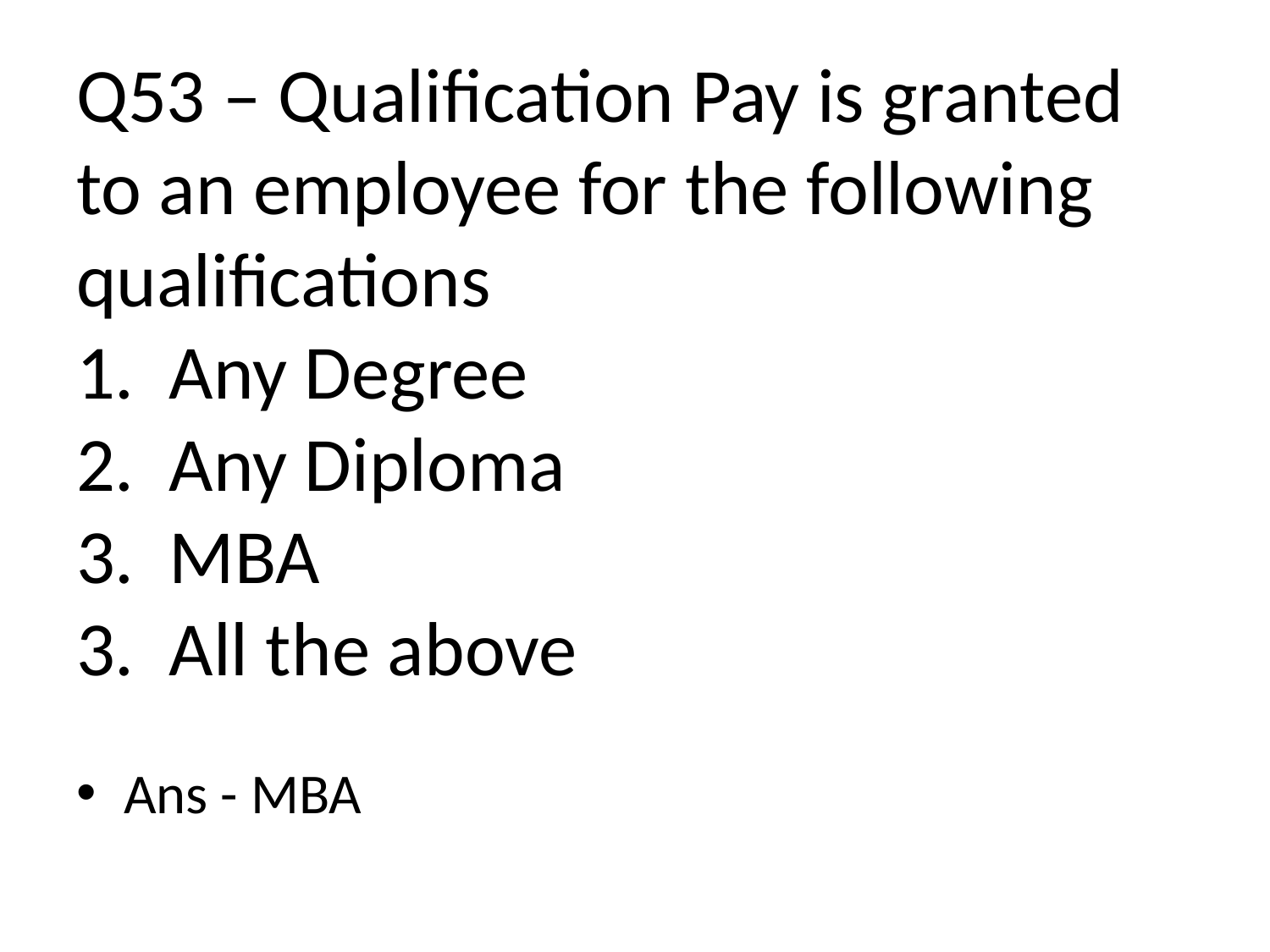

# Q53 – Qualification Pay is granted to an employee for the following qualifications 1.  Any Degree 2.  Any Diploma 3.  MBA 3.  All the above
Ans - MBA